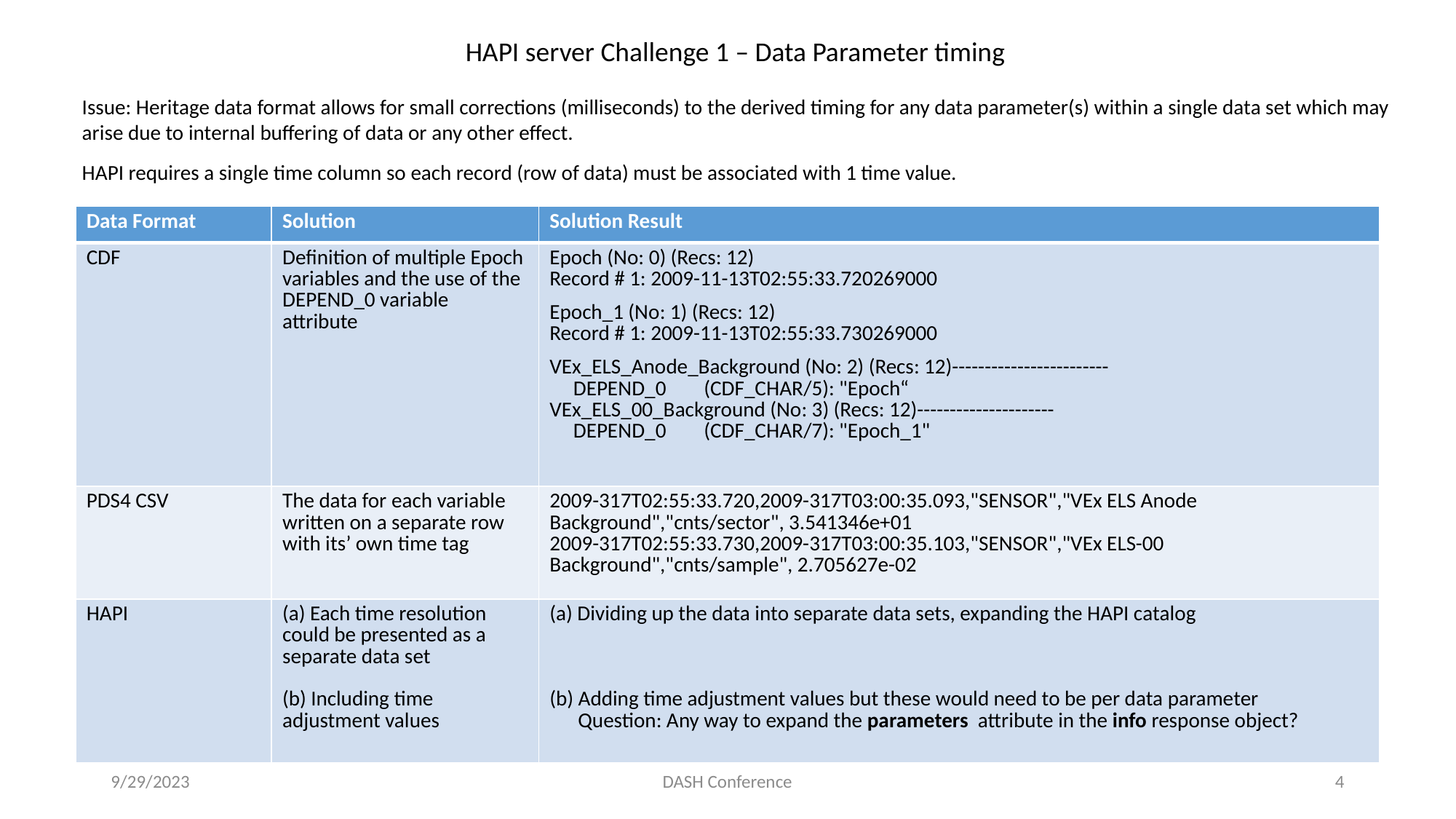

HAPI server Challenge 1 – Data Parameter timing
Issue: Heritage data format allows for small corrections (milliseconds) to the derived timing for any data parameter(s) within a single data set which may arise due to internal buffering of data or any other effect.

HAPI requires a single time column so each record (row of data) must be associated with 1 time value.
| Data Format | Solution | Solution Result |
| --- | --- | --- |
| CDF | Definition of multiple Epoch variables and the use of the DEPEND\_0 variable attribute | Epoch (No: 0) (Recs: 12) Record # 1: 2009-11-13T02:55:33.720269000 Epoch\_1 (No: 1) (Recs: 12) Record # 1: 2009-11-13T02:55:33.730269000 VEx\_ELS\_Anode\_Background (No: 2) (Recs: 12)------------------------ DEPEND\_0 (CDF\_CHAR/5): "Epoch“ VEx\_ELS\_00\_Background (No: 3) (Recs: 12)--------------------- DEPEND\_0 (CDF\_CHAR/7): "Epoch\_1" |
| PDS4 CSV | The data for each variable written on a separate row with its’ own time tag | 2009-317T02:55:33.720,2009-317T03:00:35.093,"SENSOR","VEx ELS Anode Background","cnts/sector", 3.541346e+01 2009-317T02:55:33.730,2009-317T03:00:35.103,"SENSOR","VEx ELS-00 Background","cnts/sample", 2.705627e-02 |
| HAPI | (a) Each time resolution could be presented as a separate data set (b) Including time adjustment values | (a) Dividing up the data into separate data sets, expanding the HAPI catalog (b) Adding time adjustment values but these would need to be per data parameter Question: Any way to expand the parameters attribute in the info response object? |
9/29/2023
DASH Conference
4